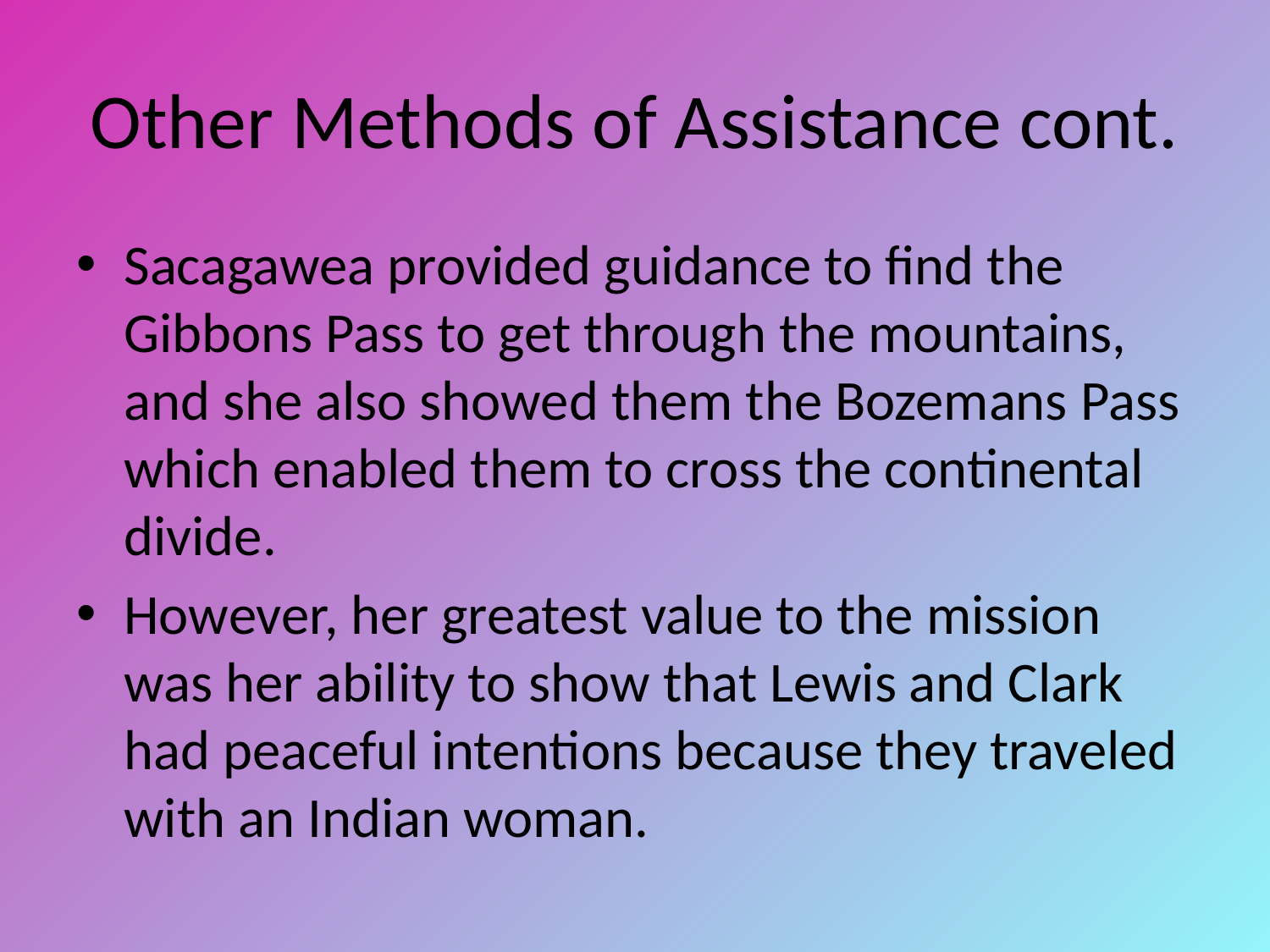

# Other Methods of Assistance cont.
Sacagawea provided guidance to find the Gibbons Pass to get through the mountains, and she also showed them the Bozemans Pass which enabled them to cross the continental divide.
However, her greatest value to the mission was her ability to show that Lewis and Clark had peaceful intentions because they traveled with an Indian woman.